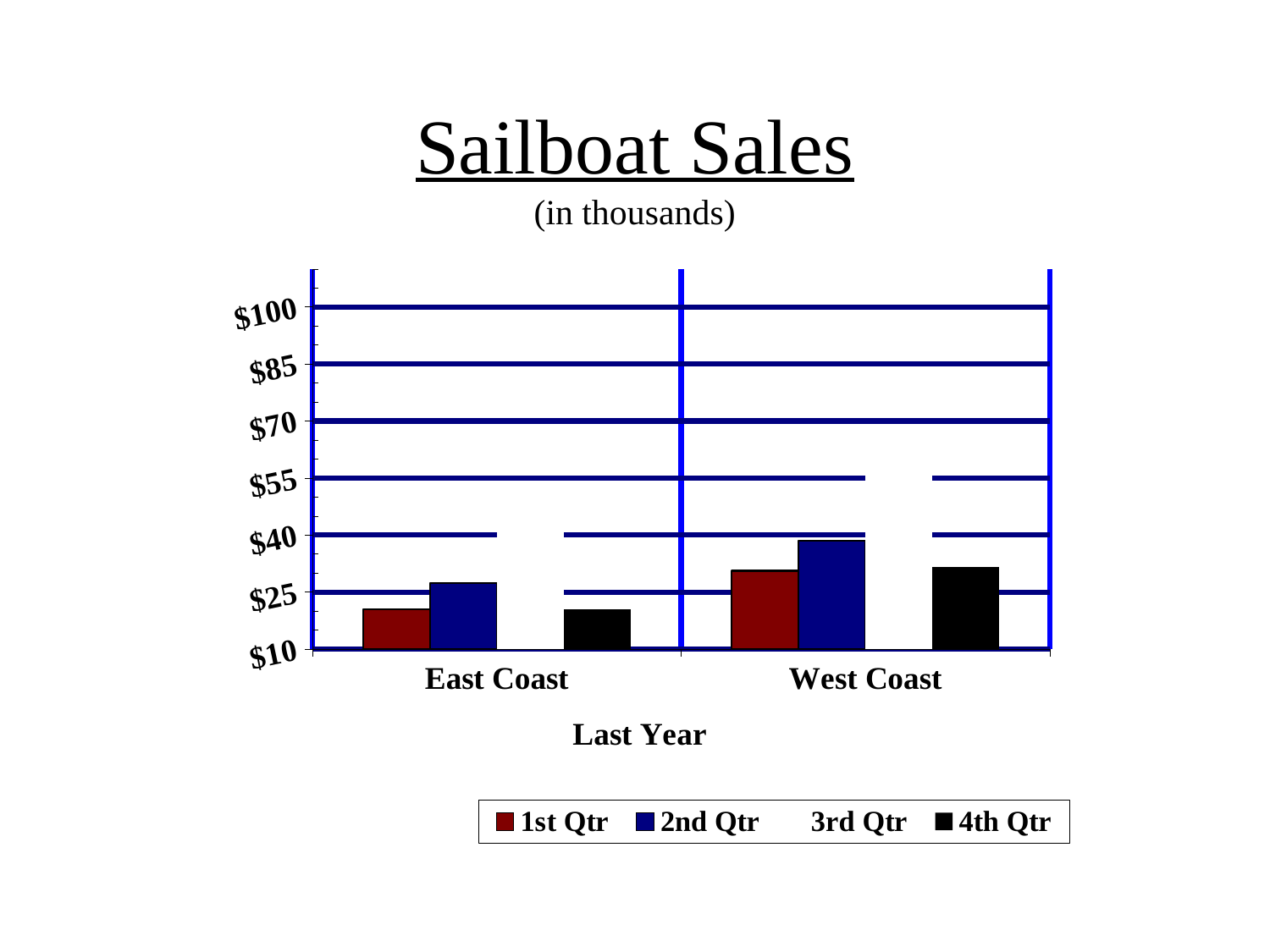

# Sailboat Sales (in thousands)

### Chart

| Category | 1st Qtr | 2nd Qtr | 3rd Qtr | 4th Qtr |
|---|---|---|---|---|
| East Coast | 20.4 | 27.4 | 50.0 | 20.4 |
| West Coast | 30.6 | 38.6 | 65.0 | 31.6 |